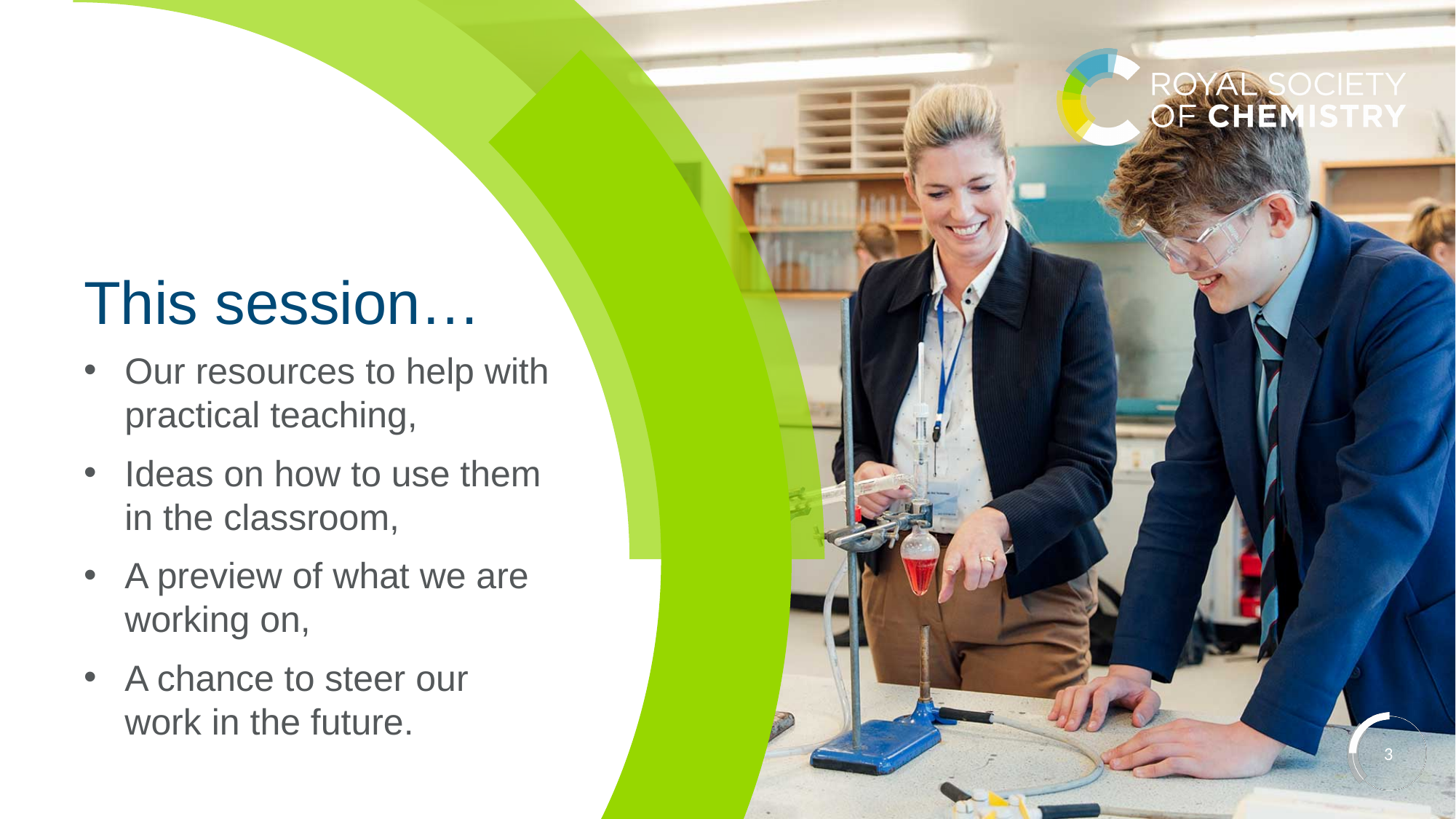

# This session…
Our resources to help with practical teaching,
Ideas on how to use them in the classroom,
A preview of what we are working on,
A chance to steer our work in the future.
3